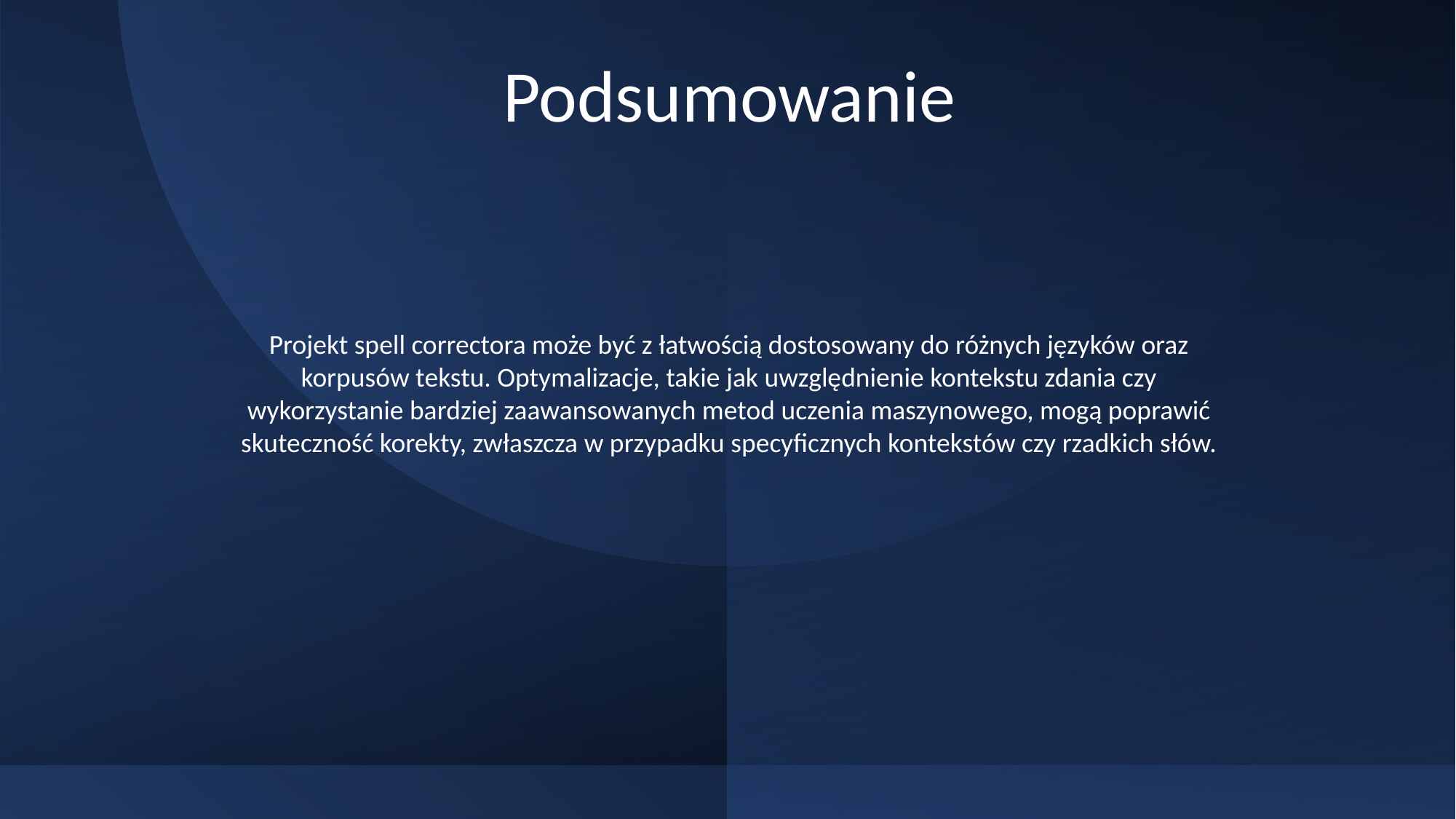

# Podsumowanie

Projekt spell correctora może być z łatwością dostosowany do różnych języków oraz korpusów tekstu. Optymalizacje, takie jak uwzględnienie kontekstu zdania czy wykorzystanie bardziej zaawansowanych metod uczenia maszynowego, mogą poprawić skuteczność korekty, zwłaszcza w przypadku specyficznych kontekstów czy rzadkich słów.